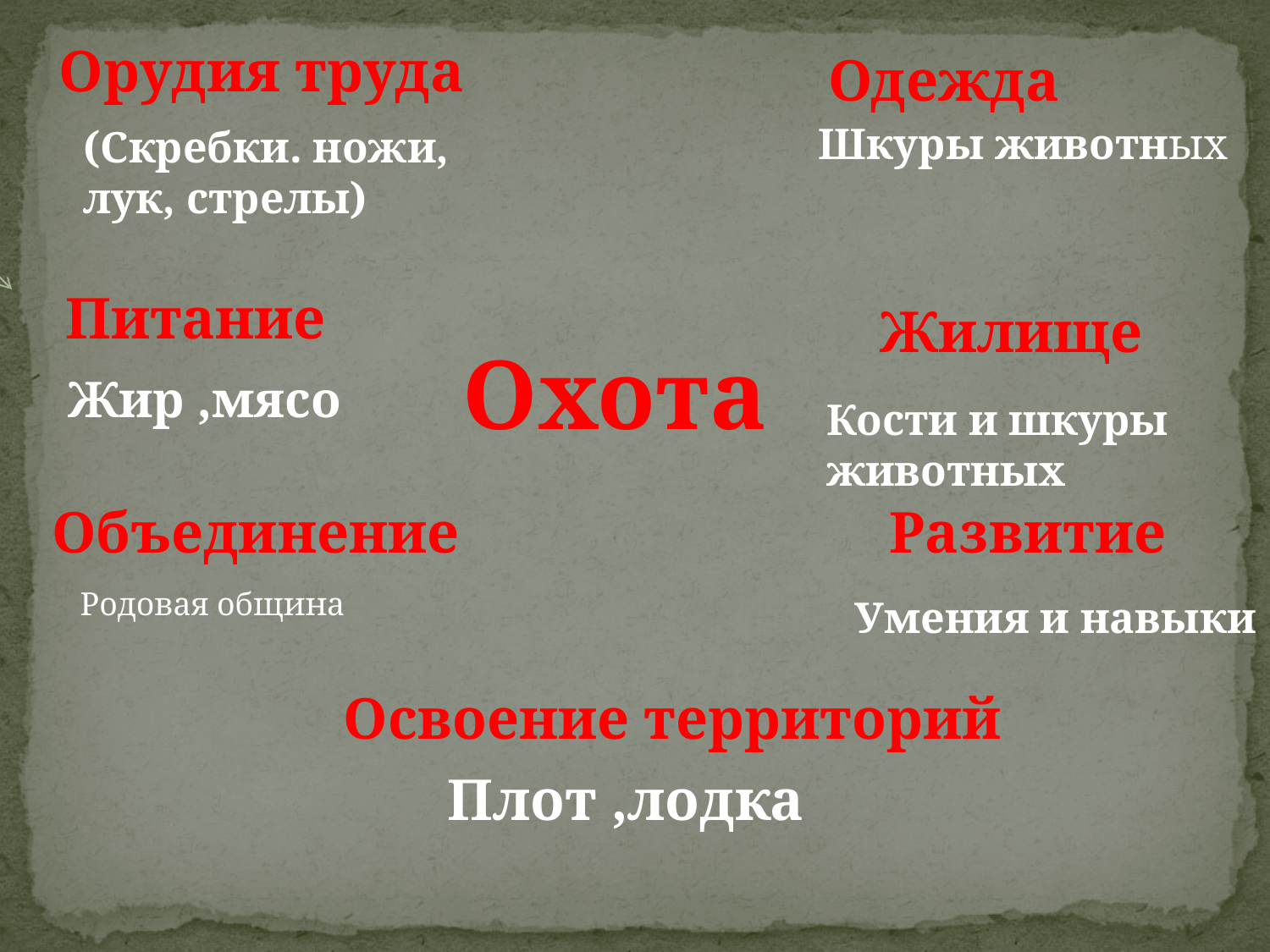

Орудия труда
Одежда
Шкуры животных
(Скребки. ножи,
лук, стрелы)
Питание
Жилище
Охота
Жир ,мясо
Кости и шкуры
животных
Объединение
Развитие
Родовая община
Умения и навыки

Освоение территорий
Плот ,лодка